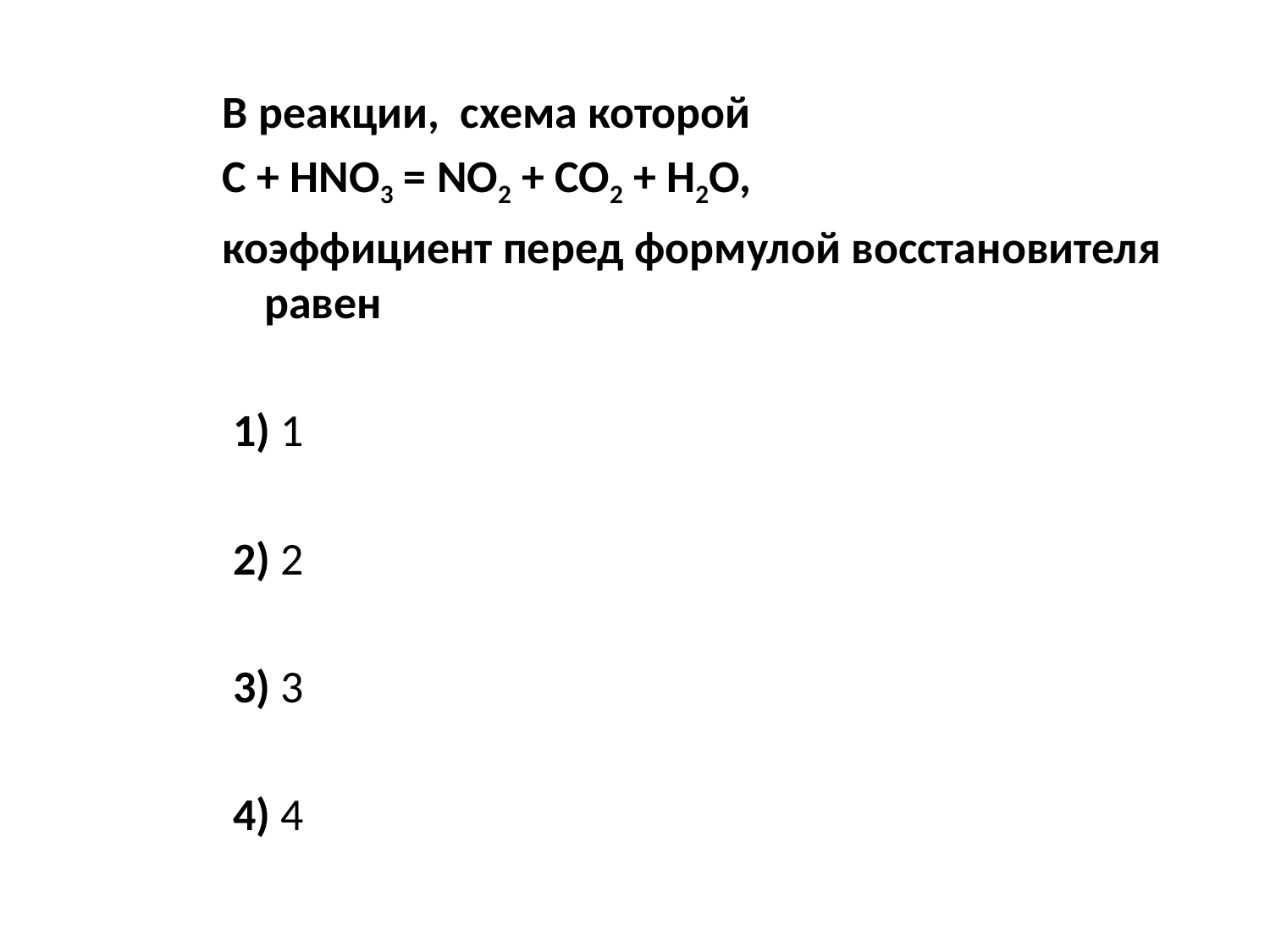

В реакции,  схема которой
C + HNO3 = NO2 + CO2 + H2O,
коэффициент перед формулой восстановителя равен

 1) 1

 2) 2

 3) 3

 4) 4